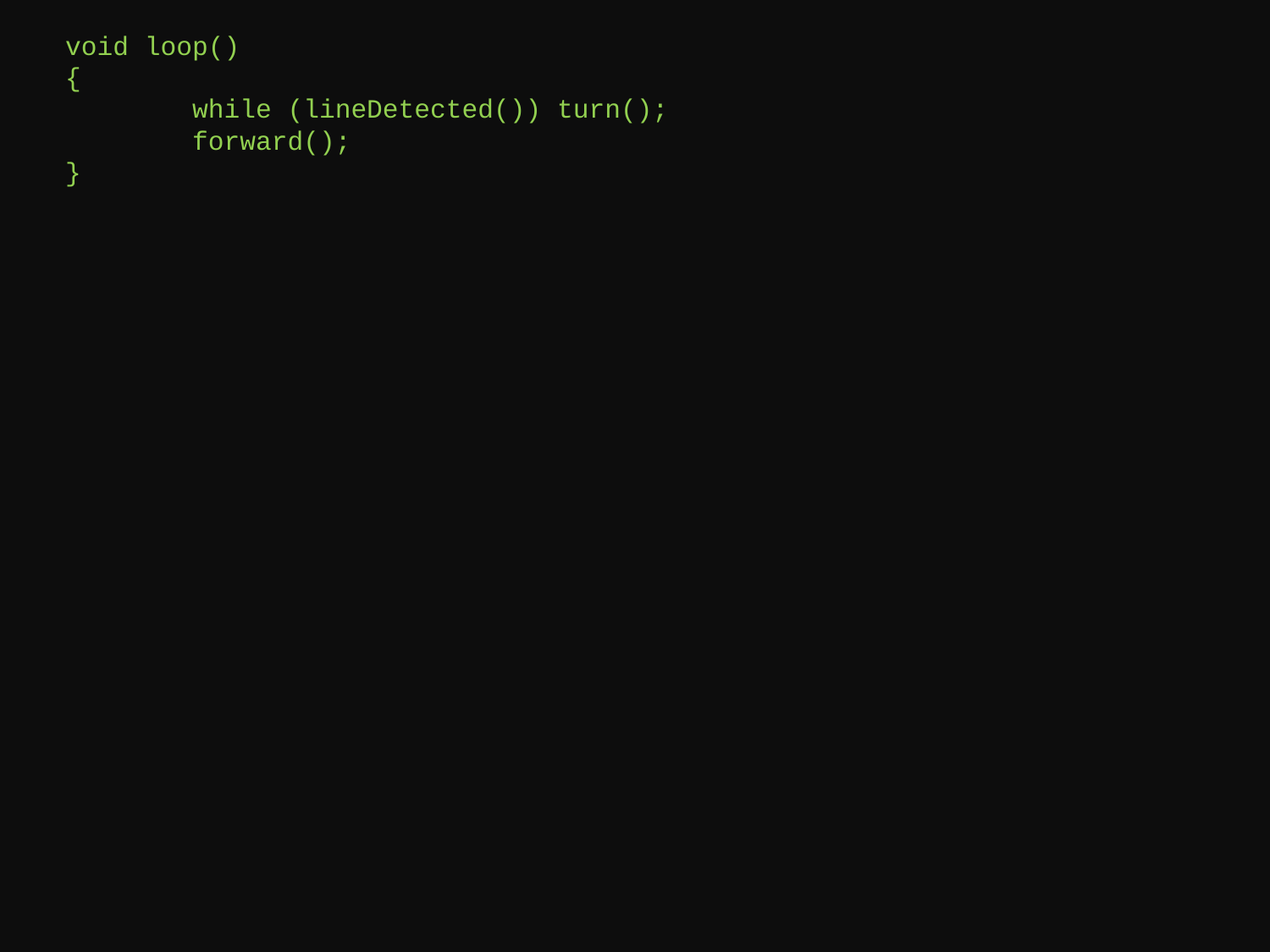

void loop()
{
        while (lineDetected()) turn();
        forward();
}